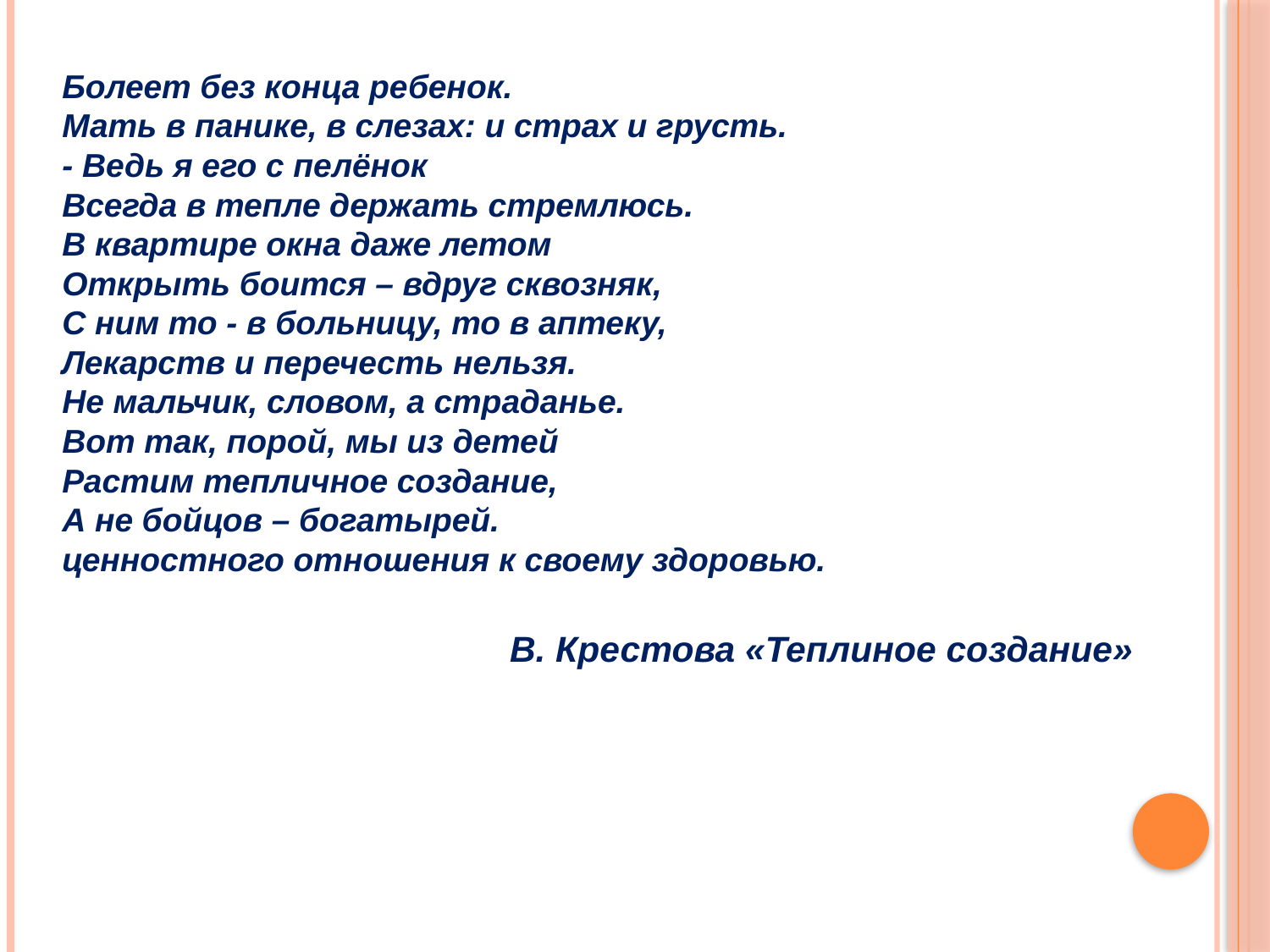

Болеет без конца ребенок.
Мать в панике, в слезах: и страх и грусть.
- Ведь я его с пелёнок
Всегда в тепле держать стремлюсь.
В квартире окна даже летом
Открыть боится – вдруг сквозняк,
С ним то - в больницу, то в аптеку,
Лекарств и перечесть нельзя.
Не мальчик, словом, а страданье.
Вот так, порой, мы из детей
Растим тепличное создание,
А не бойцов – богатырей.
ценностного отношения к своему здоровью.

                                    В. Крестова «Теплиное создание»